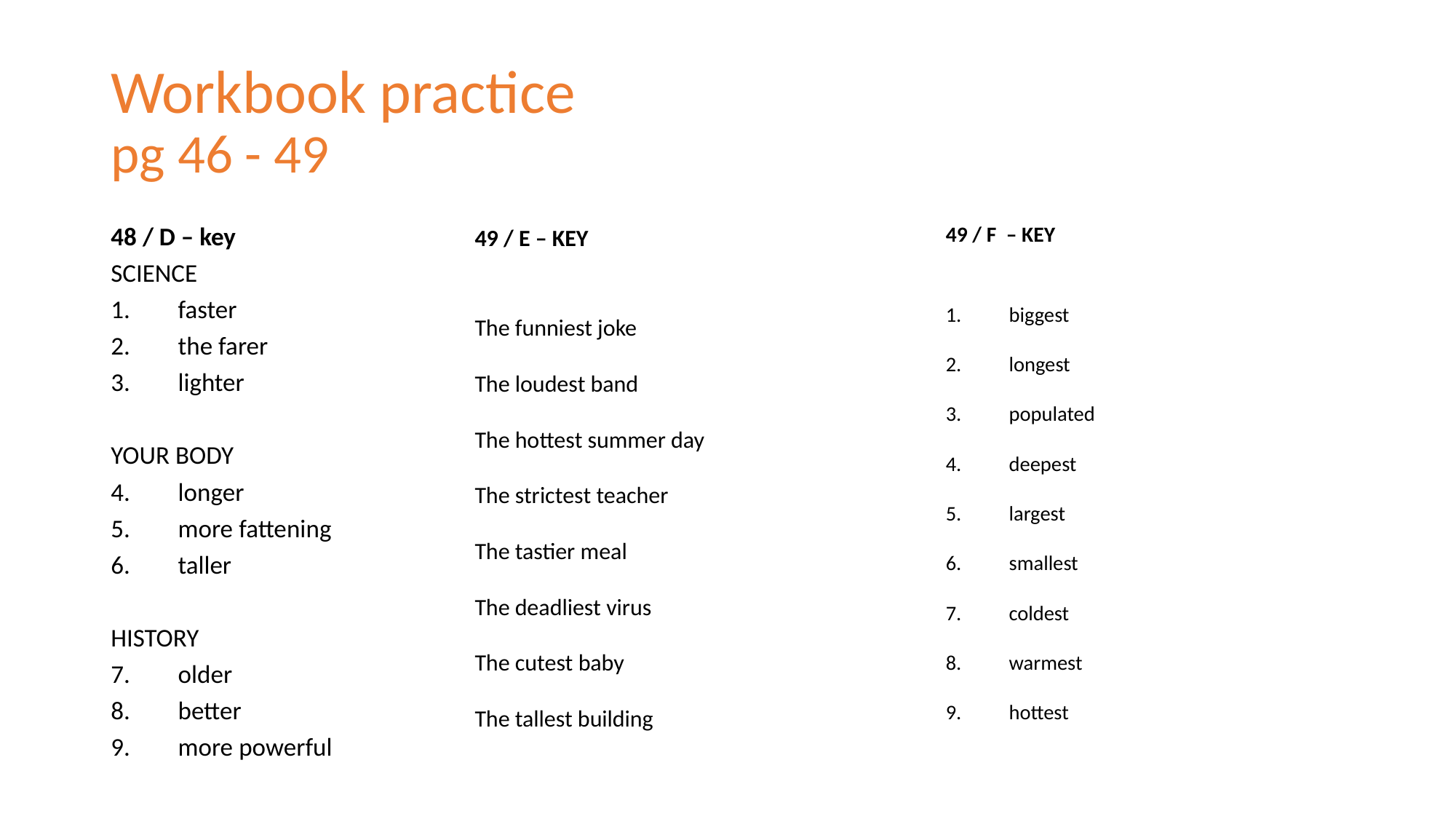

# Workbook practice pg 46 - 49
48 / D – key
SCIENCE
faster
the farer
lighter

YOUR BODY
longer
more fattening
taller

HISTORY
older
better
more powerful
49 / F  – KEY

biggest
longest
populated
deepest
largest
smallest
coldest
warmest
hottest

49 / E – KEY

The funniest joke
The loudest band
The hottest summer day
The strictest teacher
The tastier meal
The deadliest virus
The cutest baby
The tallest building